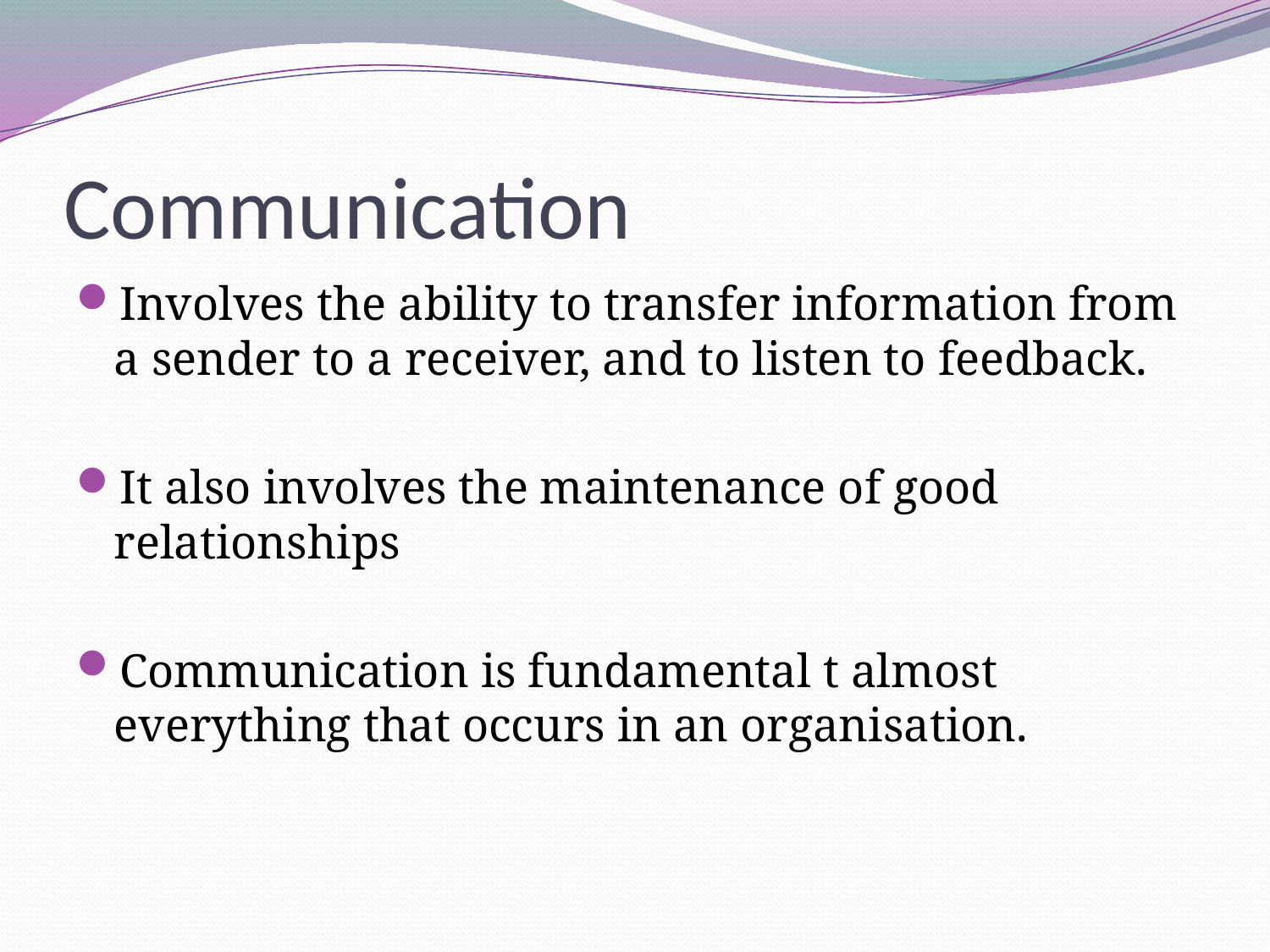

# Communication
Involves the ability to transfer information from a sender to a receiver, and to listen to feedback.

It also involves the maintenance of good relationships

Communication is fundamental t almost everything that occurs in an organisation.